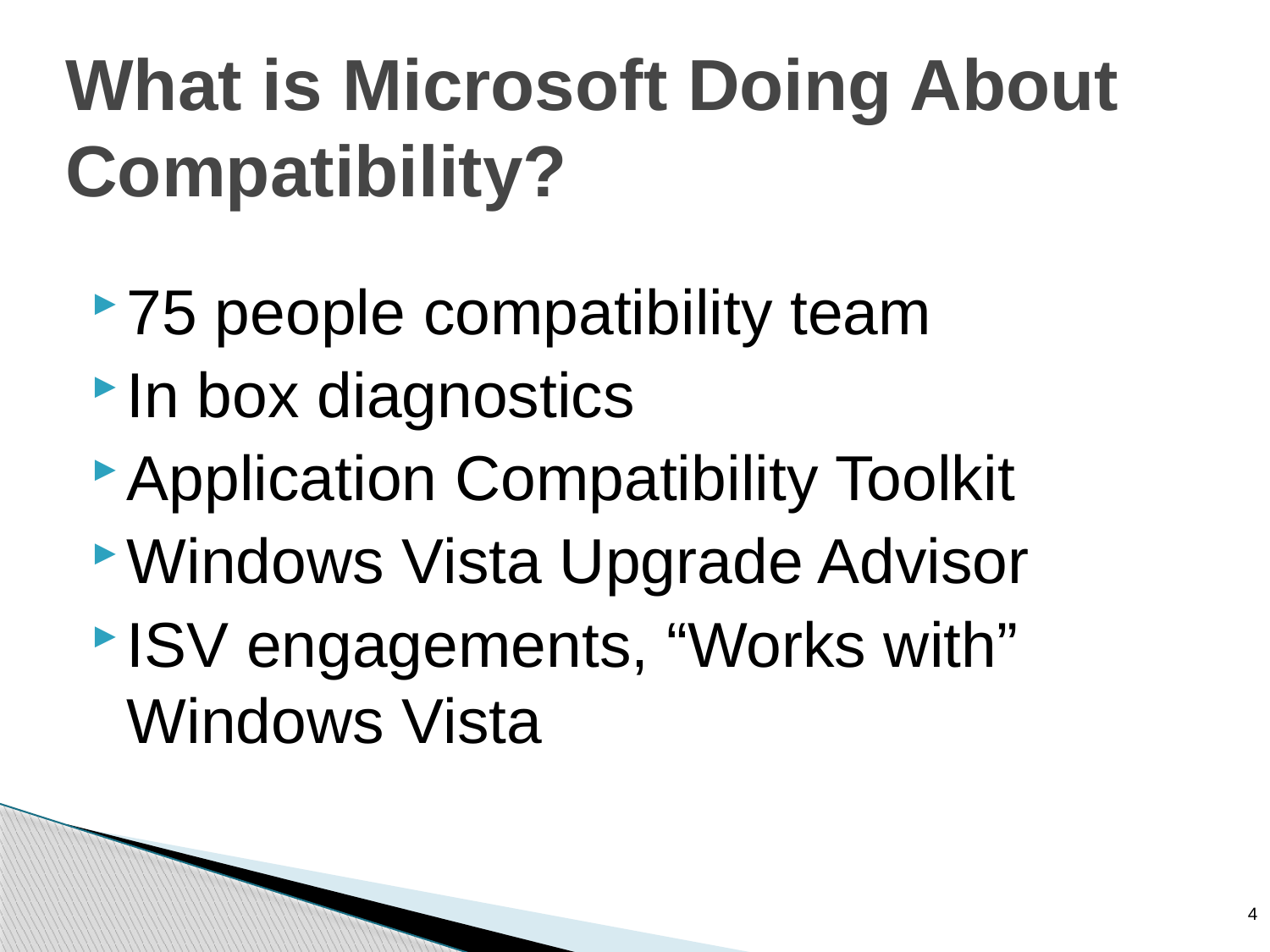

# What is Microsoft Doing About Compatibility?
75 people compatibility team
In box diagnostics
Application Compatibility Toolkit
Windows Vista Upgrade Advisor
ISV engagements, “Works with” Windows Vista
4